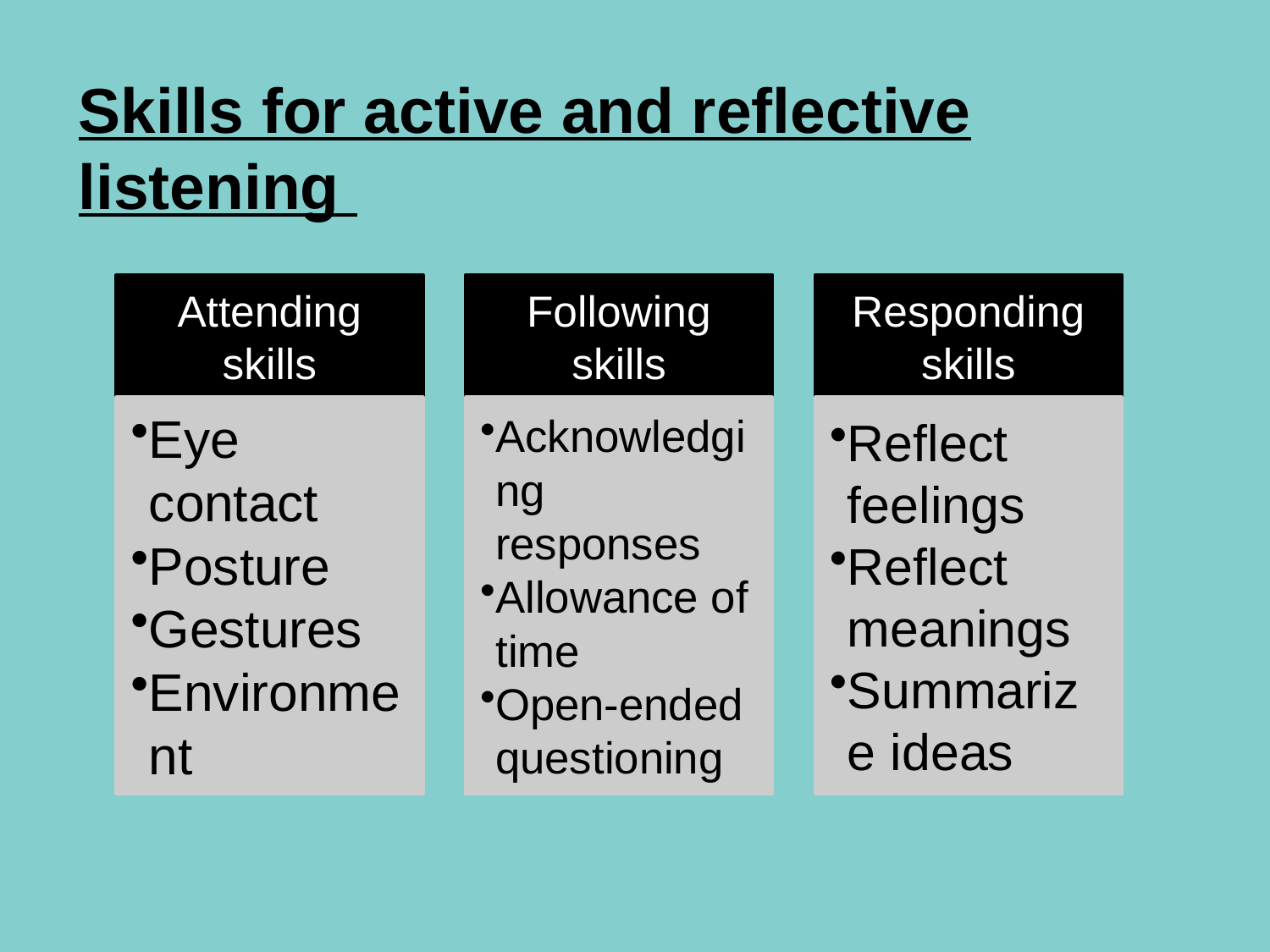

# Skills for active and reflective listening
Attending skills
Eye contact
Following skills
Acknowledging responses
Responding skills
Reflect feelings
Posture
Gestures
Environment
Allowance of time
Open-ended questioning
Reflect meanings
Summarize ideas